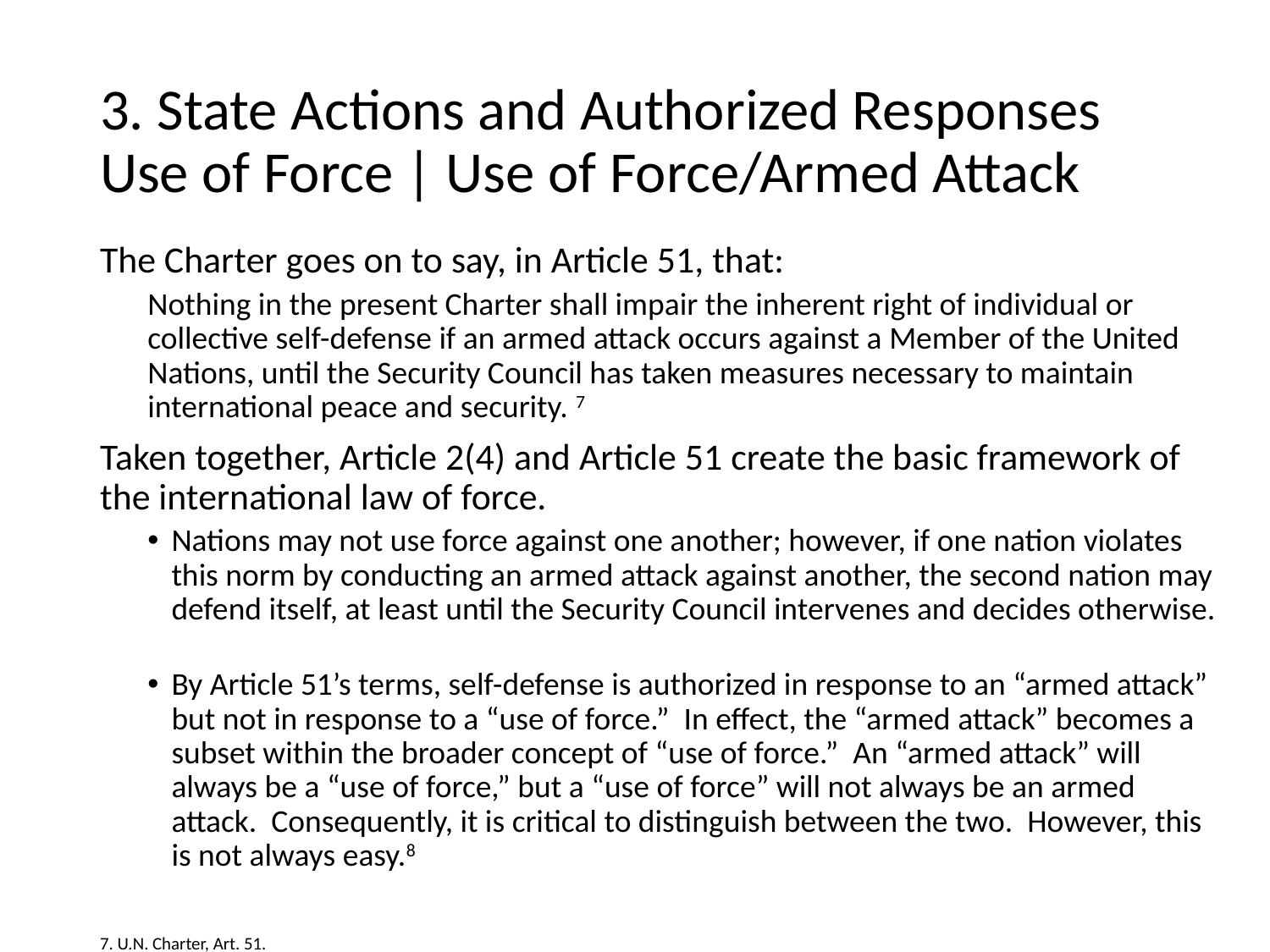

# 3. State Actions and Authorized Responses Use of Force | Use of Force/Armed Attack
The Charter goes on to say, in Article 51, that:
Nothing in the present Charter shall impair the inherent right of individual or collective self-defense if an armed attack occurs against a Member of the United Nations, until the Security Council has taken measures necessary to maintain international peace and security. 7
Taken together, Article 2(4) and Article 51 create the basic framework of the international law of force.
Nations may not use force against one another; however, if one nation violates this norm by conducting an armed attack against another, the second nation may defend itself, at least until the Security Council intervenes and decides otherwise.
By Article 51’s terms, self-defense is authorized in response to an “armed attack” but not in response to a “use of force.”  In effect, the “armed attack” becomes a subset within the broader concept of “use of force.”  An “armed attack” will always be a “use of force,” but a “use of force” will not always be an armed attack.  Consequently, it is critical to distinguish between the two.  However, this is not always easy.8

7. U.N. Charter, Art. 51.
8. Restatement (Third) of Foreign Relations Law § 905 cmt. G (Am. Law Inst. 1987).